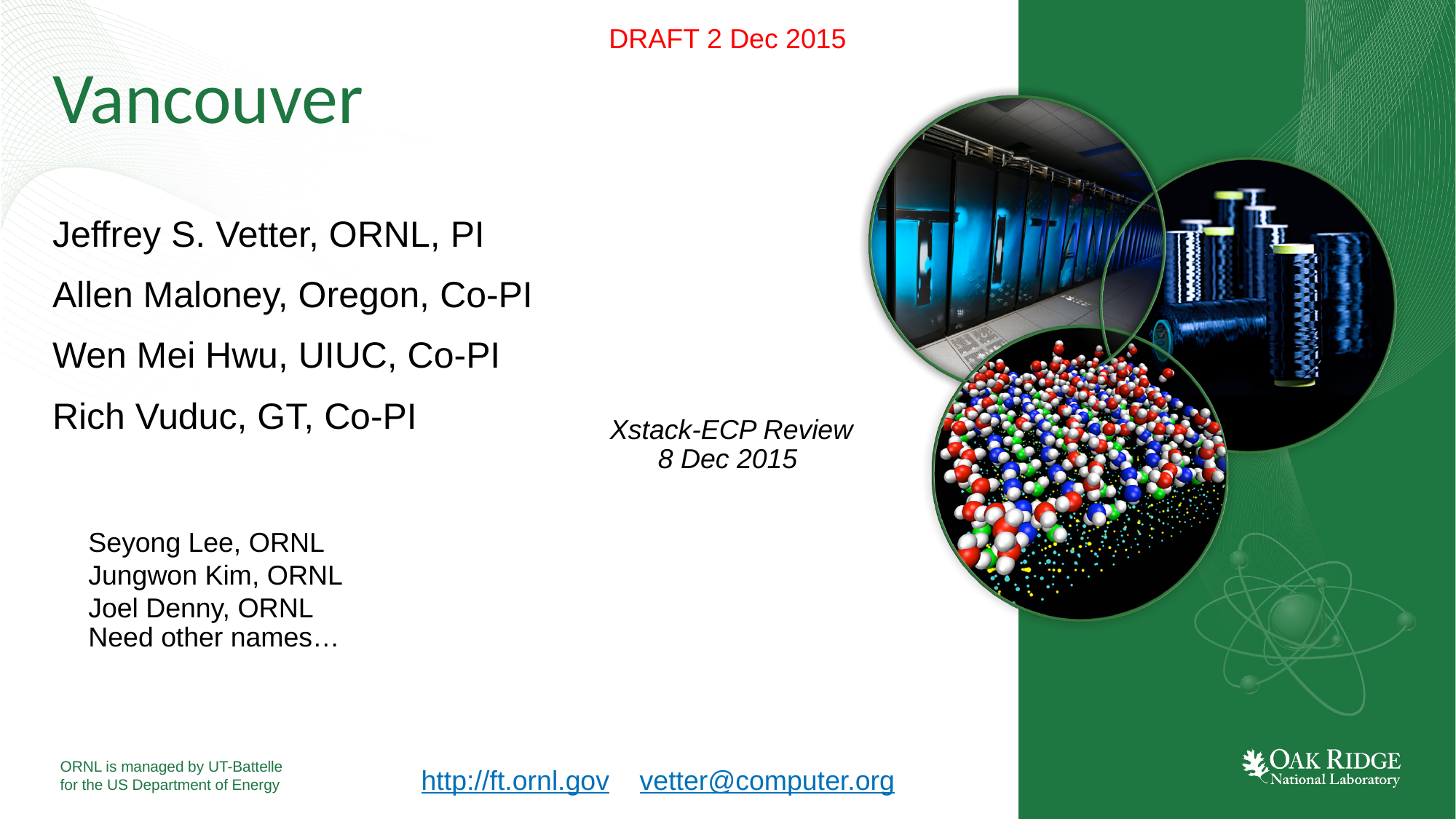

DRAFT 2 Dec 2015
# Vancouver
Jeffrey S. Vetter, ORNL, PI
Allen Maloney, Oregon, Co-PI
Wen Mei Hwu, UIUC, Co-PI
Rich Vuduc, GT, Co-PI

Xstack-ECP Review
8 Dec 2015
Seyong Lee, ORNL
Jungwon Kim, ORNL
Joel Denny, ORNL
Need other names…
http://ft.ornl.gov	vetter@computer.org